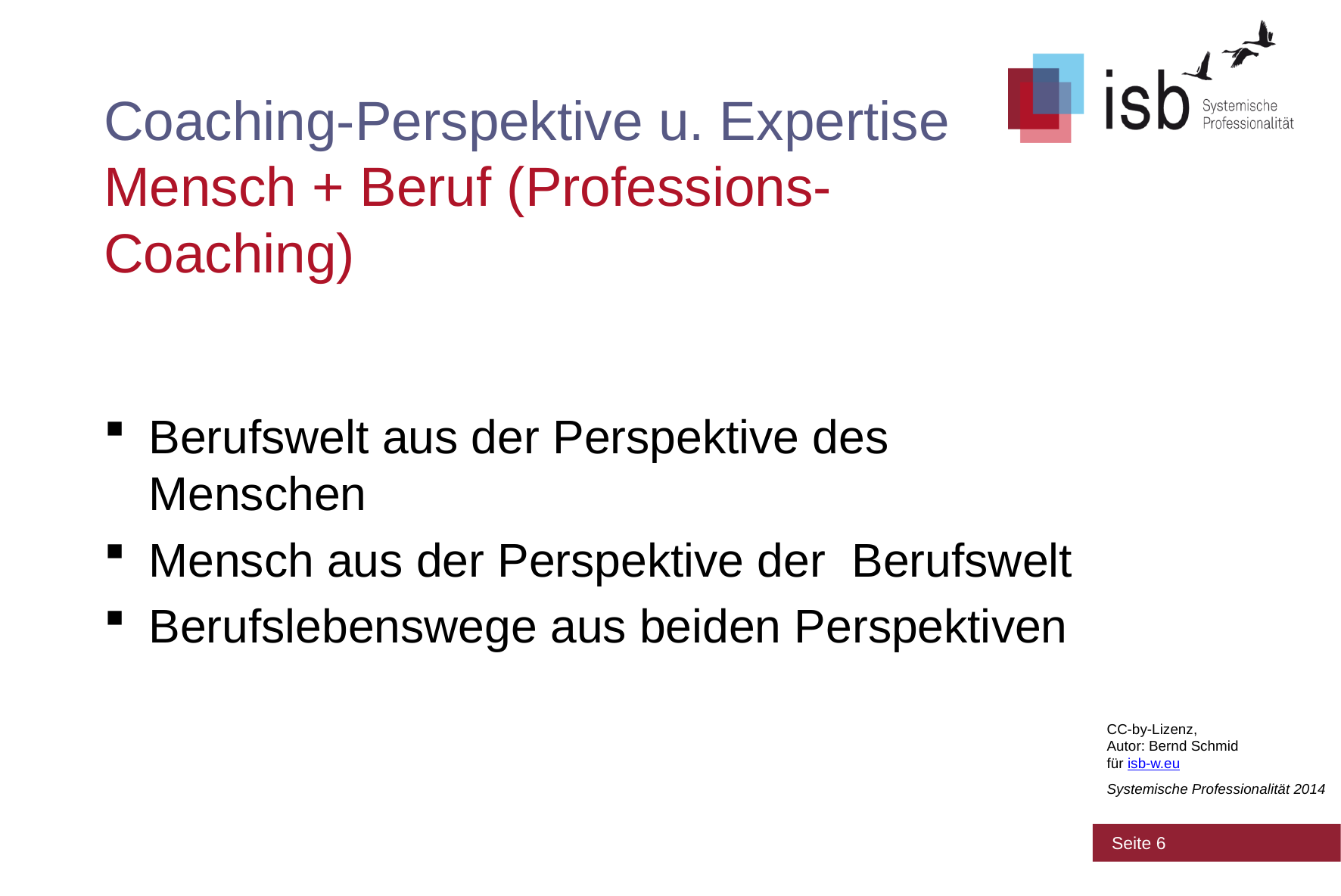

# Coaching-Perspektive u. Expertise Mensch + Beruf (Professions-Coaching)
Berufswelt aus der Perspektive des Menschen
Mensch aus der Perspektive der  Berufswelt
Berufslebenswege aus beiden Perspektiven
 Seite 6